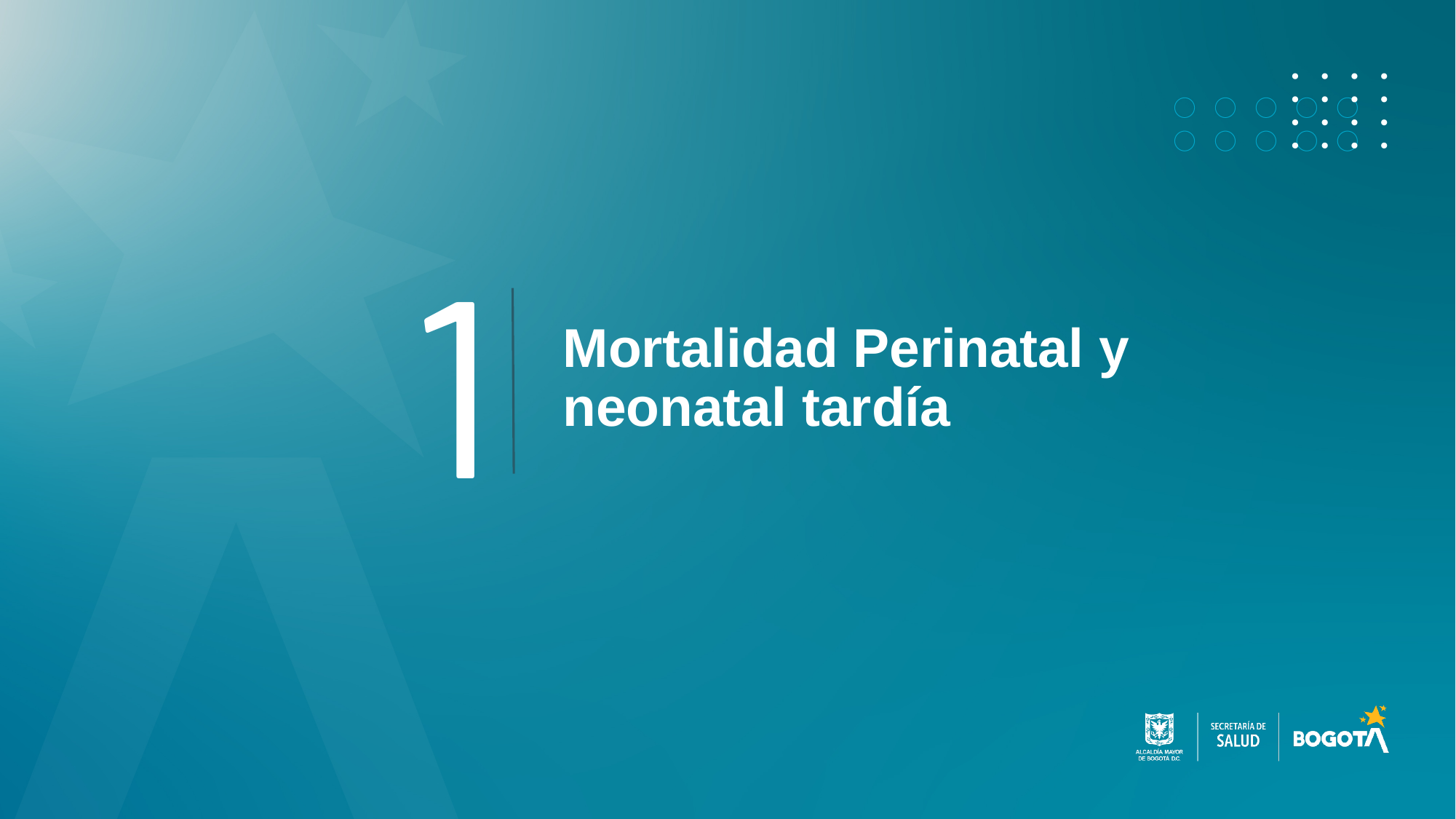

1
# Mortalidad Perinatal y neonatal tardía